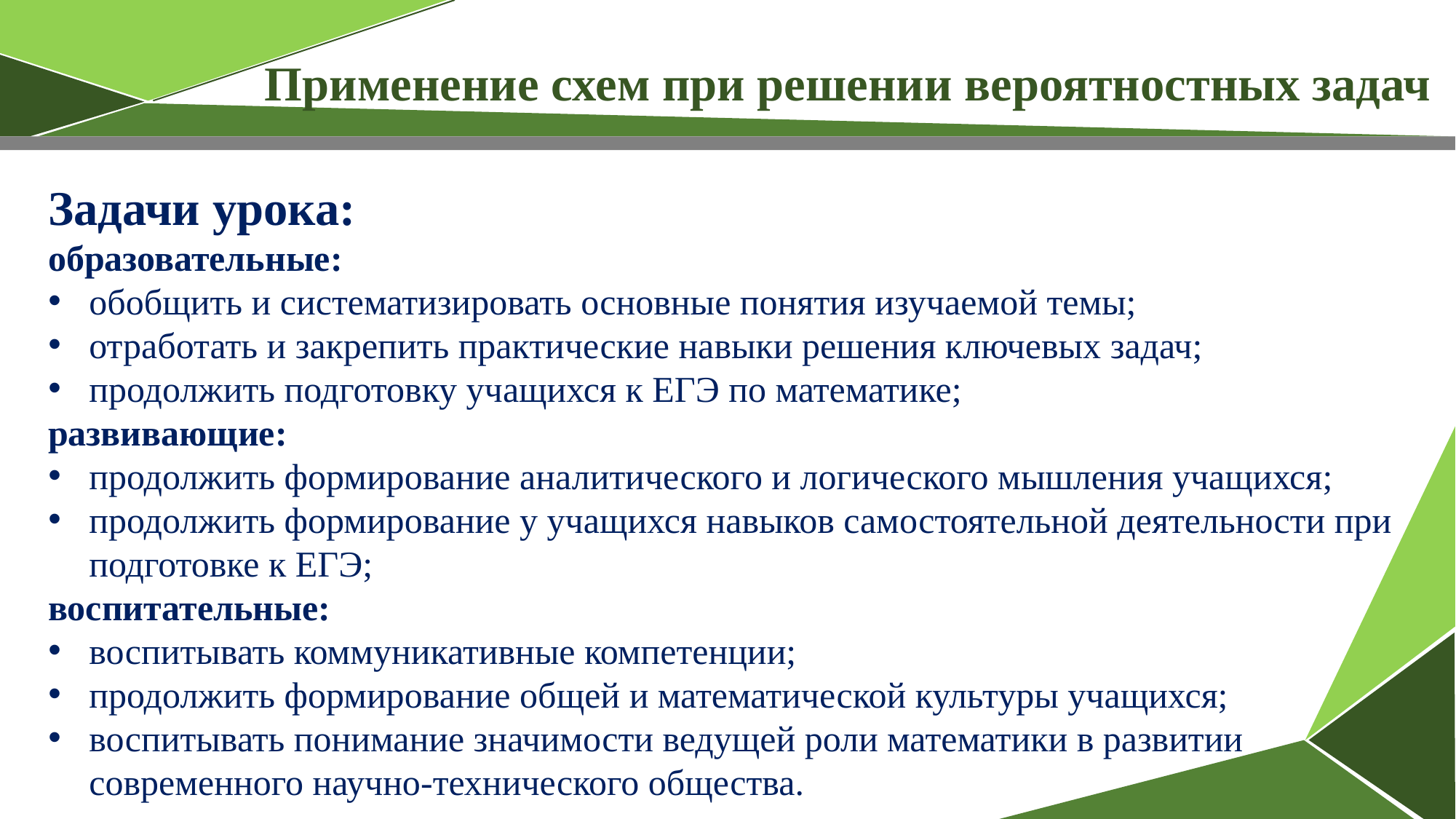

Применение схем при решении вероятностных задач

Задачи урока:
образовательные:
обобщить и систематизировать основные понятия изучаемой темы;
отработать и закрепить практические навыки решения ключевых задач;
продолжить подготовку учащихся к ЕГЭ по математике;
развивающие:
продолжить формирование аналитического и логического мышления учащихся;
продолжить формирование у учащихся навыков самостоятельной деятельности при подготовке к ЕГЭ;
воспитательные:
воспитывать коммуникативные компетенции;
продолжить формирование общей и математической культуры учащихся;
воспитывать понимание значимости ведущей роли математики в развитии современного научно-технического общества.